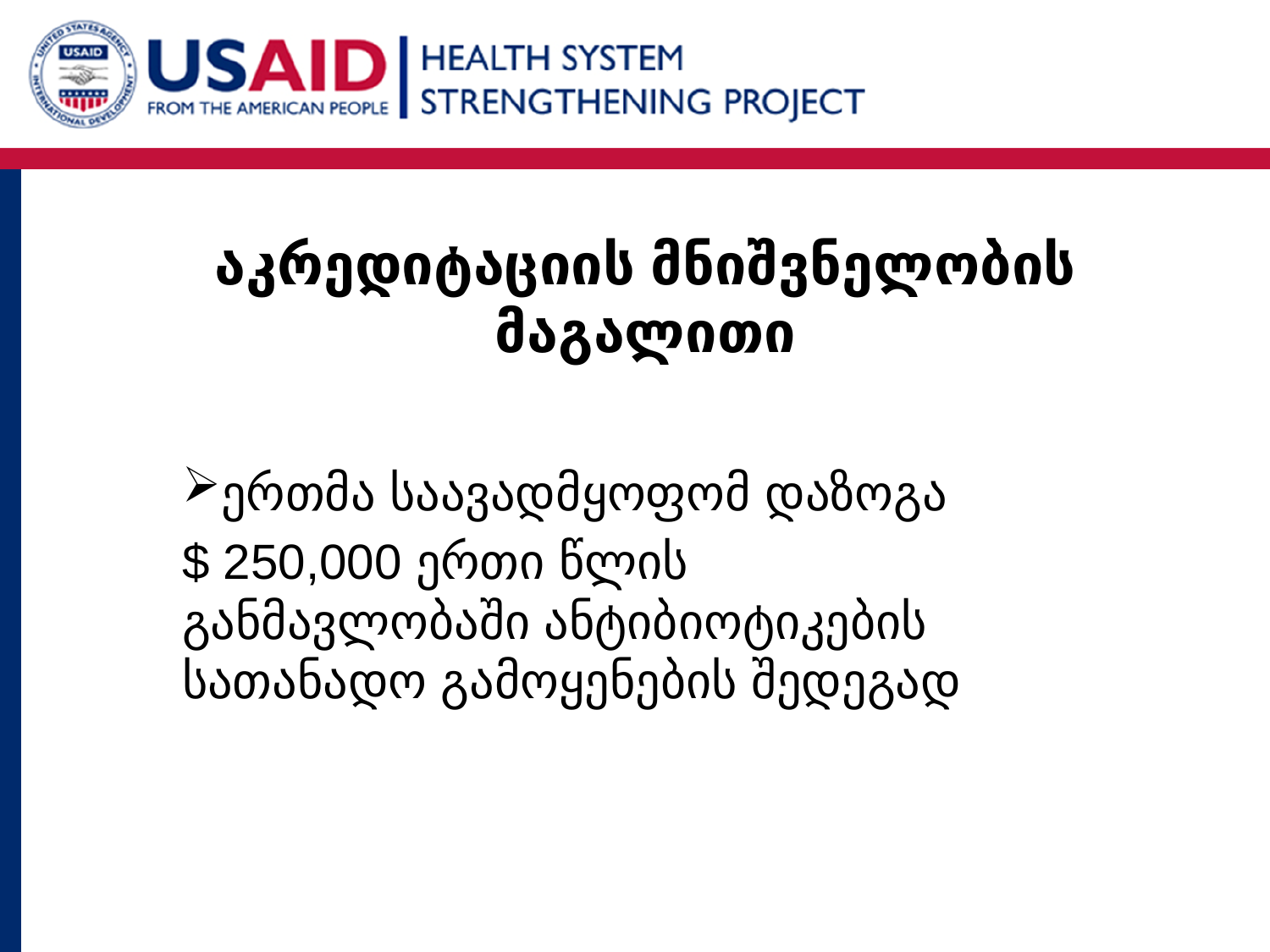

# აკრედიტაციის მნიშვნელობის მაგალითი

ერთმა საავადმყოფომ დაზოგა
$ 250,000 ერთი წლის განმავლობაში ანტიბიოტიკების სათანადო გამოყენების შედეგად